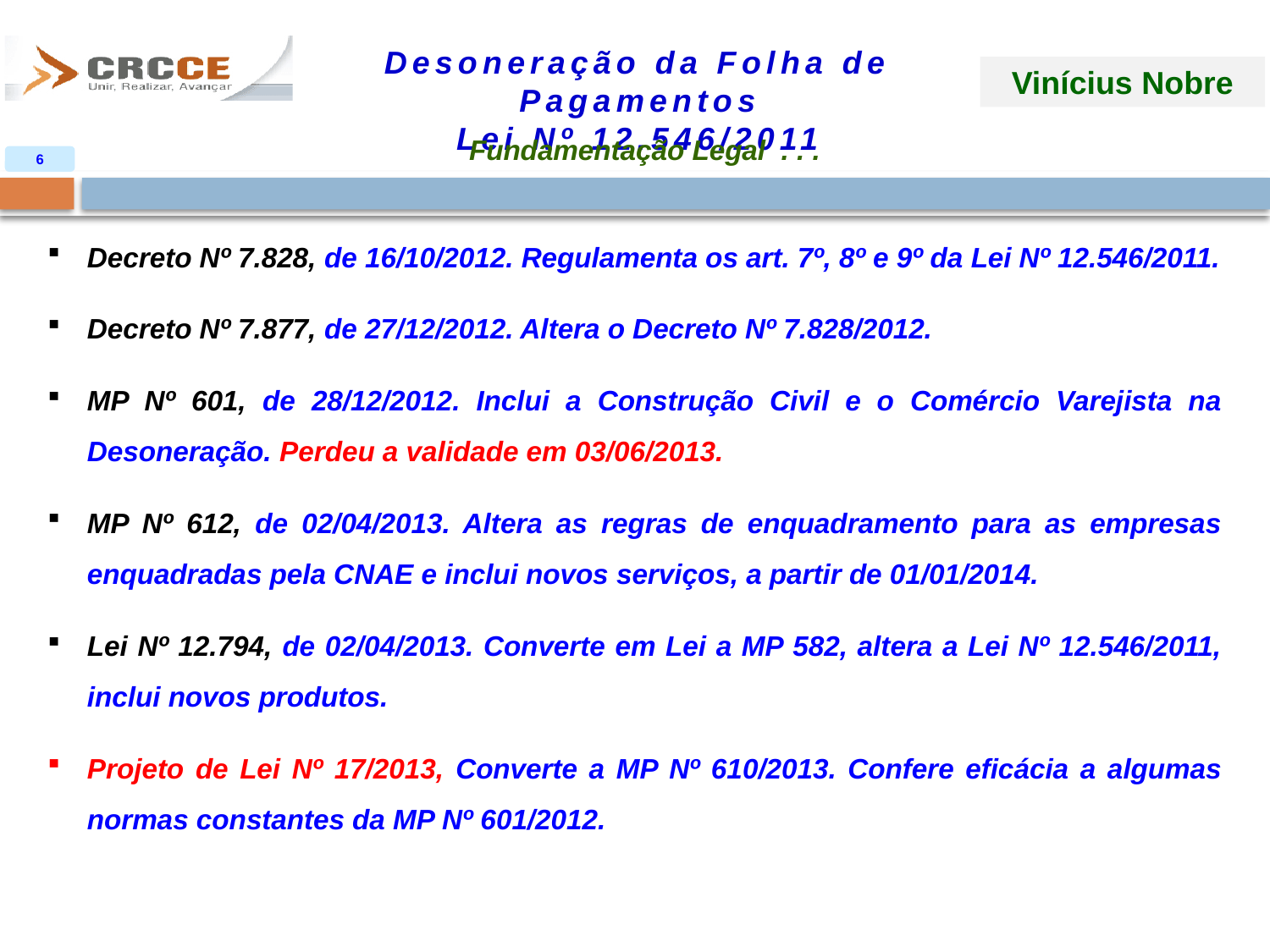

Fundamentação Legal  . . .
6
Decreto Nº 7.828, de 16/10/2012. Regulamenta os art. 7º, 8º e 9º da Lei Nº 12.546/2011.
Decreto Nº 7.877, de 27/12/2012. Altera o Decreto Nº 7.828/2012.
MP Nº 601, de 28/12/2012. Inclui a Construção Civil e o Comércio Varejista na Desoneração. Perdeu a validade em 03/06/2013.
MP Nº 612, de 02/04/2013. Altera as regras de enquadramento para as empresas enquadradas pela CNAE e inclui novos serviços, a partir de 01/01/2014.
Lei Nº 12.794, de 02/04/2013. Converte em Lei a MP 582, altera a Lei Nº 12.546/2011, inclui novos produtos.
Projeto de Lei Nº 17/2013, Converte a MP Nº 610/2013. Confere eficácia a algumas normas constantes da MP Nº 601/2012.